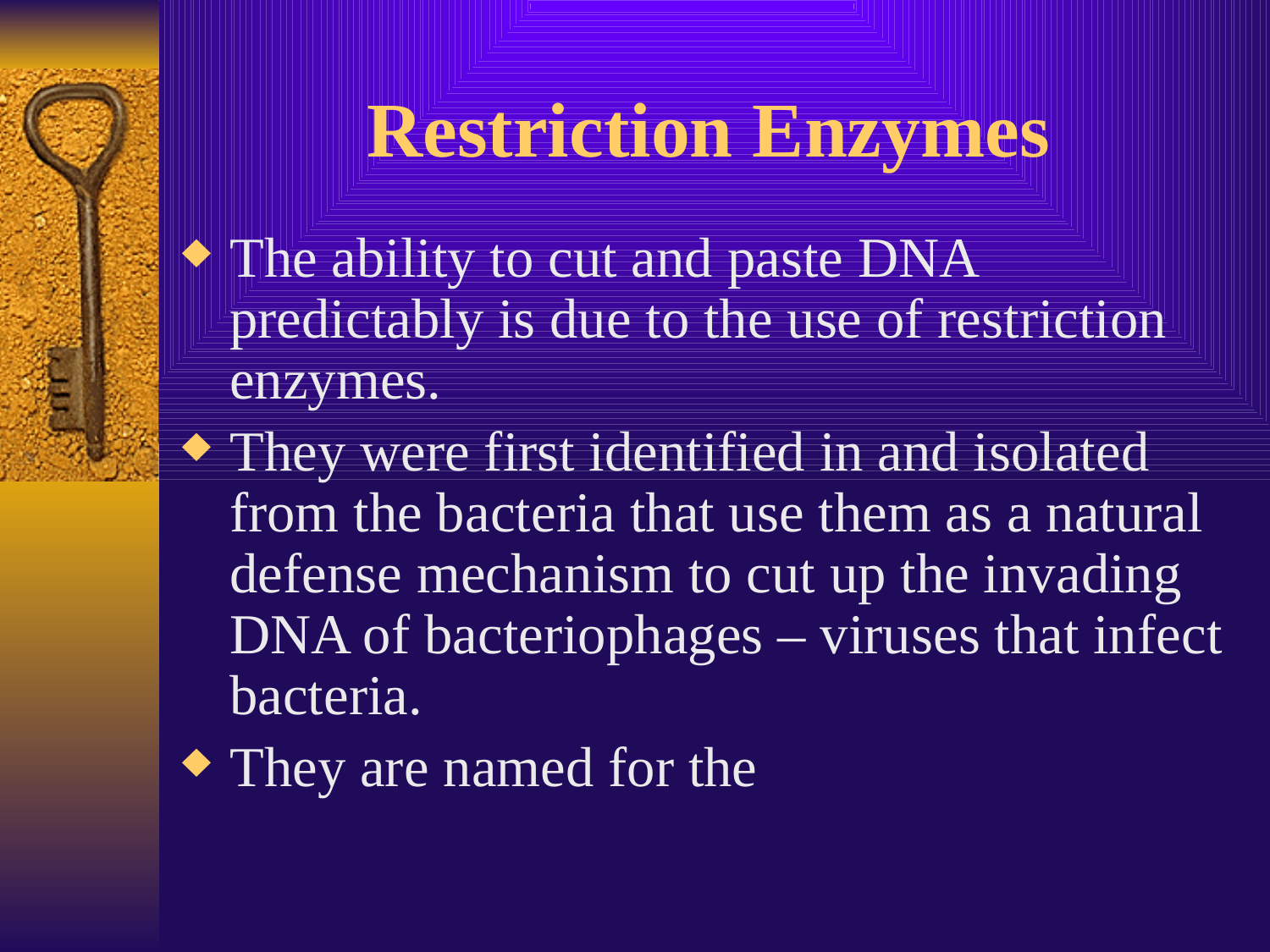

# Restriction Enzymes
The ability to cut and paste DNA predictably is due to the use of restriction enzymes.
They were first identified in and isolated from the bacteria that use them as a natural defense mechanism to cut up the invading DNA of bacteriophages – viruses that infect bacteria.
They are named for the